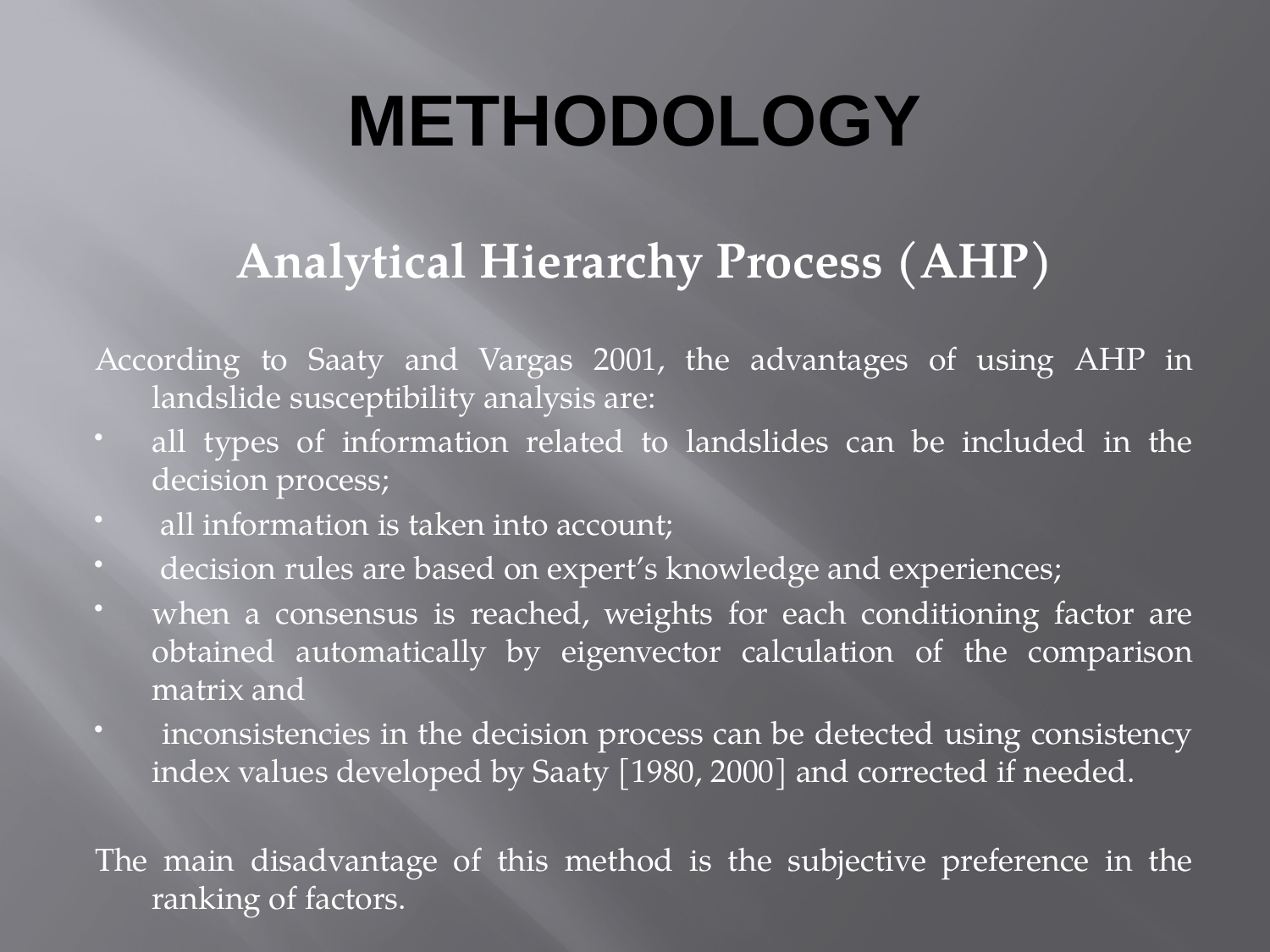

# methodology
Analytical Hierarchy Process (AHP)

According to Saaty and Vargas 2001, the advantages of using AHP in landslide susceptibility analysis are:
all types of information related to landslides can be included in the decision process;
 all information is taken into account;
 decision rules are based on expert’s knowledge and experiences;
when a consensus is reached, weights for each conditioning factor are obtained automatically by eigenvector calculation of the comparison matrix and
 inconsistencies in the decision process can be detected using consistency index values developed by Saaty [1980, 2000] and corrected if needed.

The main disadvantage of this method is the subjective preference in the ranking of factors.